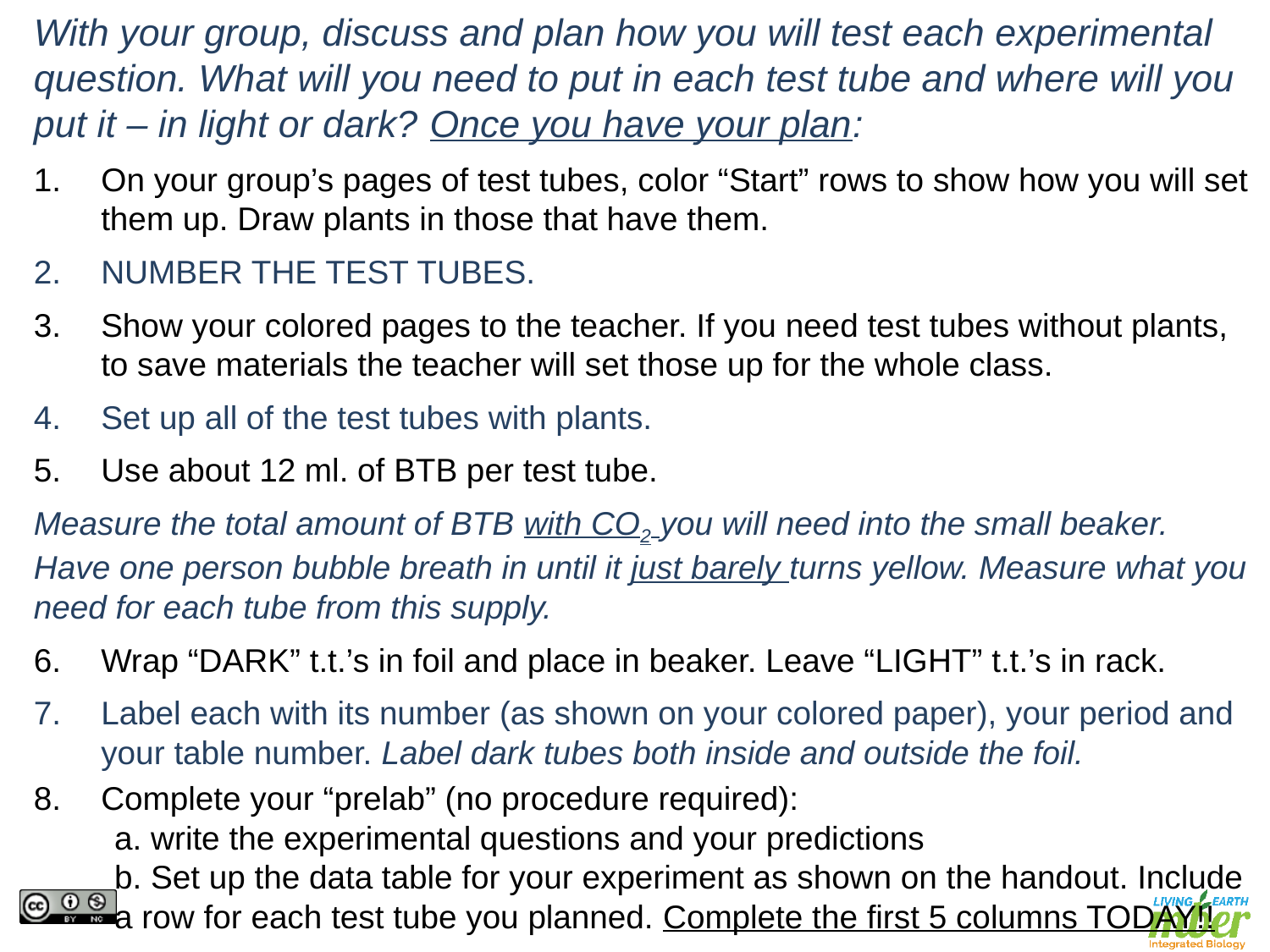

With your group, discuss and plan how you will test each experimental question. What will you need to put in each test tube and where will you put it – in light or dark? Once you have your plan:
On your group’s pages of test tubes, color “Start” rows to show how you will set them up. Draw plants in those that have them.
NUMBER THE TEST TUBES.
Show your colored pages to the teacher. If you need test tubes without plants, to save materials the teacher will set those up for the whole class.
Set up all of the test tubes with plants.
Use about 12 ml. of BTB per test tube.
Measure the total amount of BTB with CO2 you will need into the small beaker.  Have one person bubble breath in until it just barely turns yellow. Measure what you need for each tube from this supply.
Wrap “DARK” t.t.’s in foil and place in beaker. Leave “LIGHT” t.t.’s in rack.
Label each with its number (as shown on your colored paper), your period and your table number. Label dark tubes both inside and outside the foil.
Complete your “prelab” (no procedure required):
a. write the experimental questions and your predictions
b. Set up the data table for your experiment as shown on the handout. Include
a row for each test tube you planned. Complete the first 5 columns TODAY!!